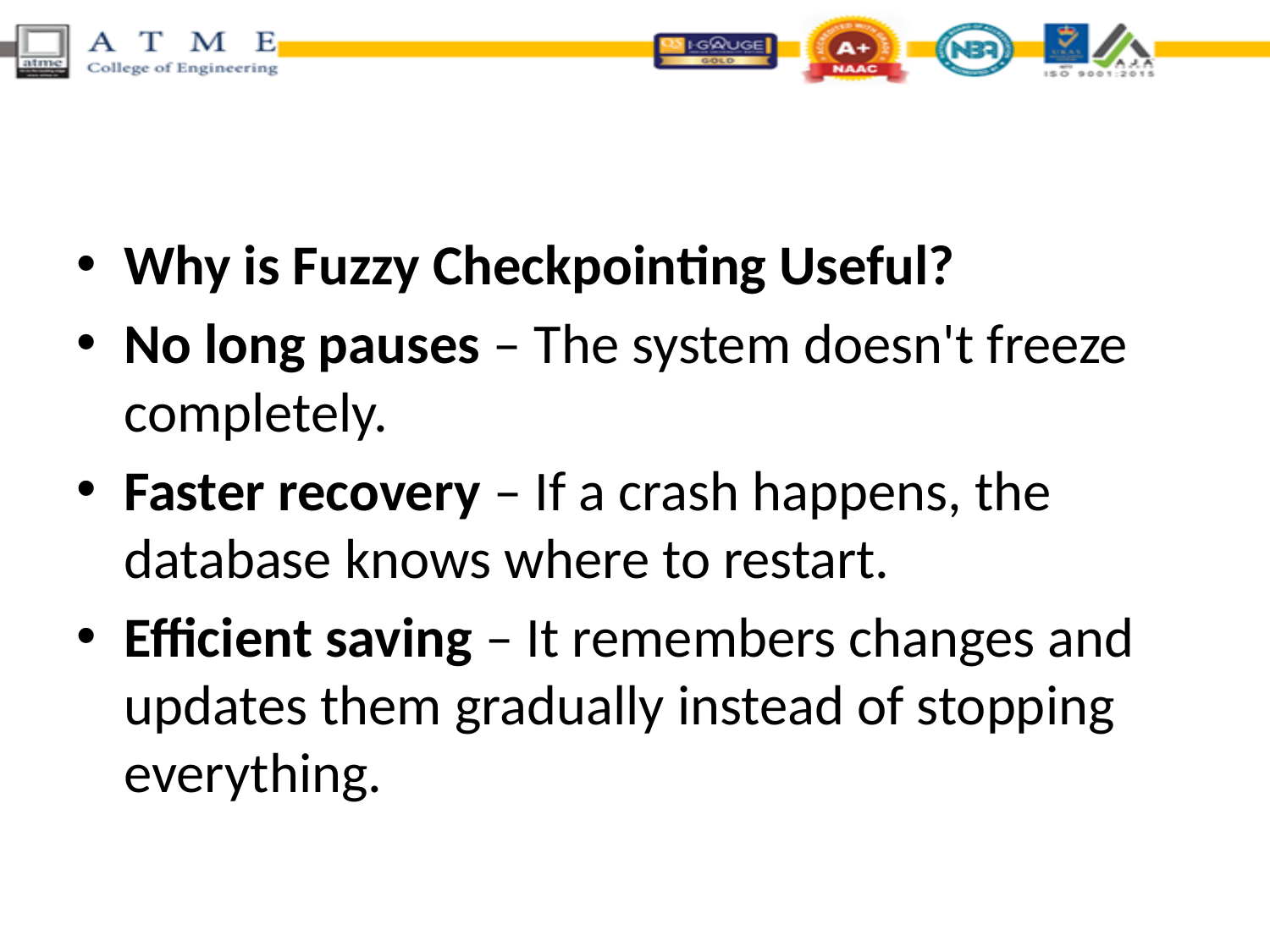

#
Why is Fuzzy Checkpointing Useful?
No long pauses – The system doesn't freeze completely.
Faster recovery – If a crash happens, the database knows where to restart.
Efficient saving – It remembers changes and updates them gradually instead of stopping everything.